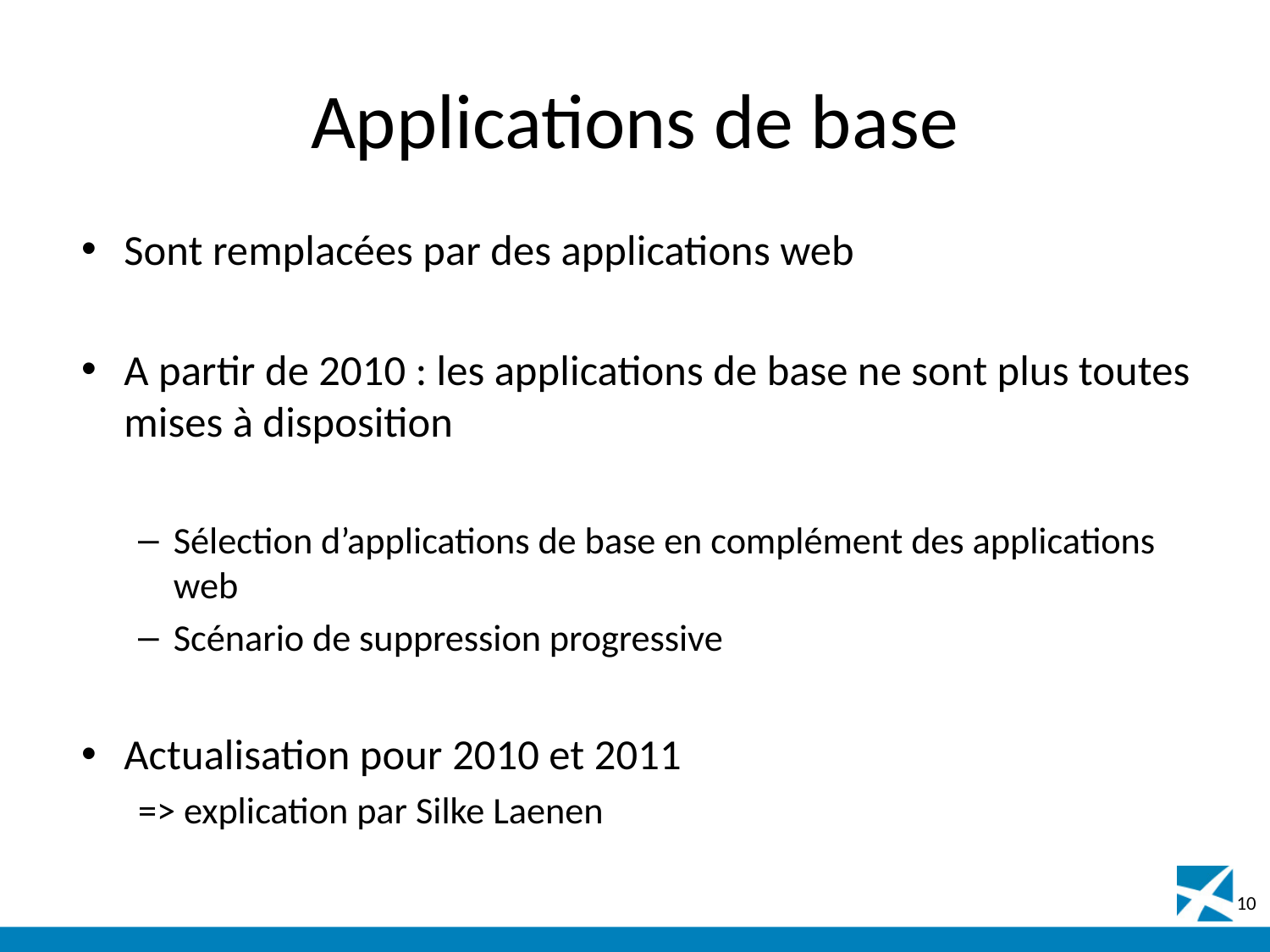

# Applications de base
Sont remplacées par des applications web

A partir de 2010 : les applications de base ne sont plus toutes mises à disposition

Sélection d’applications de base en complément des applications web
Scénario de suppression progressive

Actualisation pour 2010 et 2011
=> explication par Silke Laenen